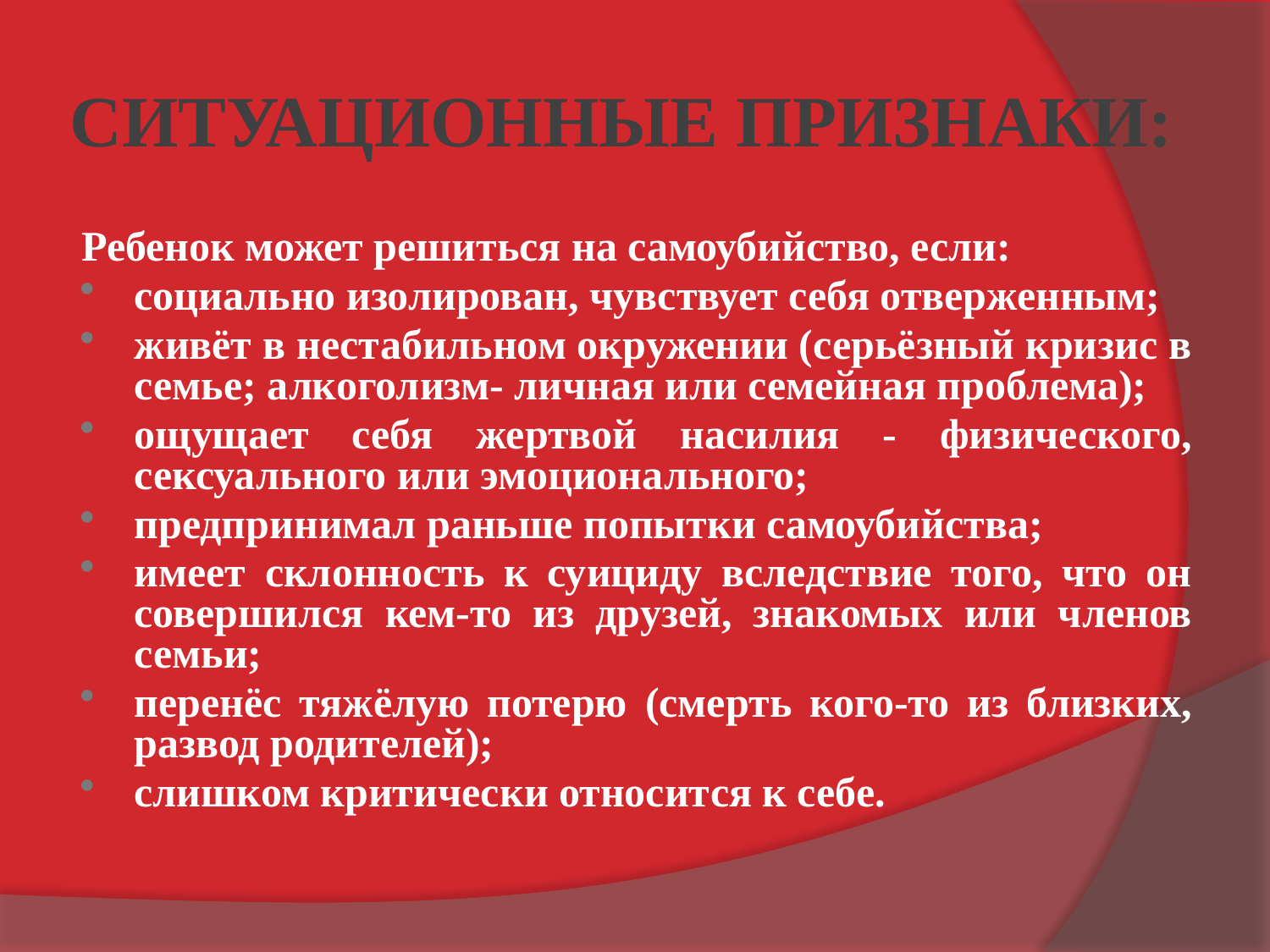

СИТУАЦИОННЫЕ ПРИЗНАКИ:
Ребенок может решиться на самоубийство, если:
социально изолирован, чувствует себя отверженным;
живёт в нестабильном окружении (серьёзный кризис в семье; алкоголизм- личная или семейная проблема);
ощущает себя жертвой насилия - физического, сексуального или эмоционального;
предпринимал раньше попытки самоубийства;
имеет склонность к суициду вследствие того, что он совершился кем-то из друзей, знакомых или членов семьи;
перенёс тяжёлую потерю (смерть кого-то из близких, развод родителей);
слишком критически относится к себе.